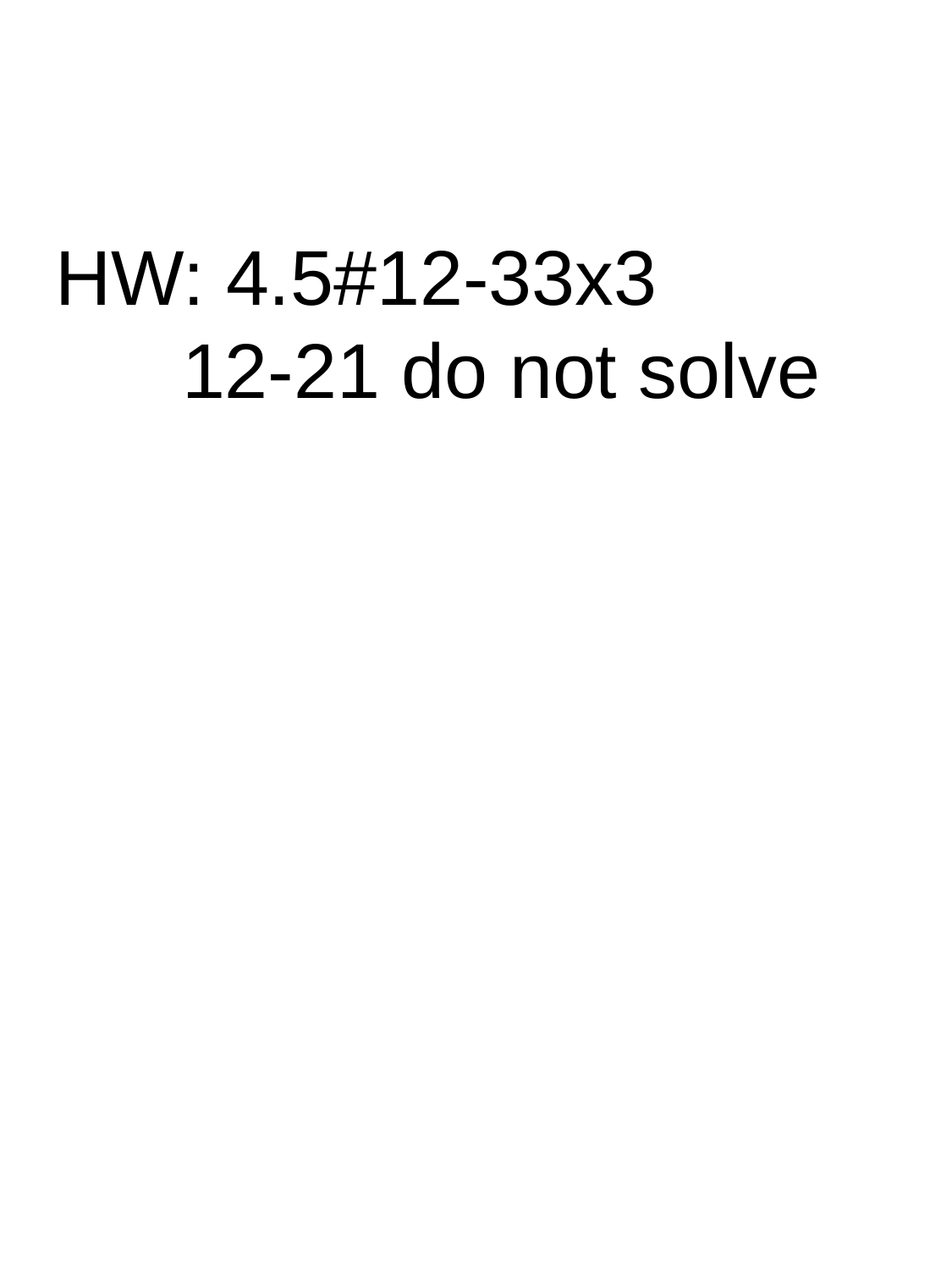

# HW: 4.5#12-33x3 12-21 do not solve